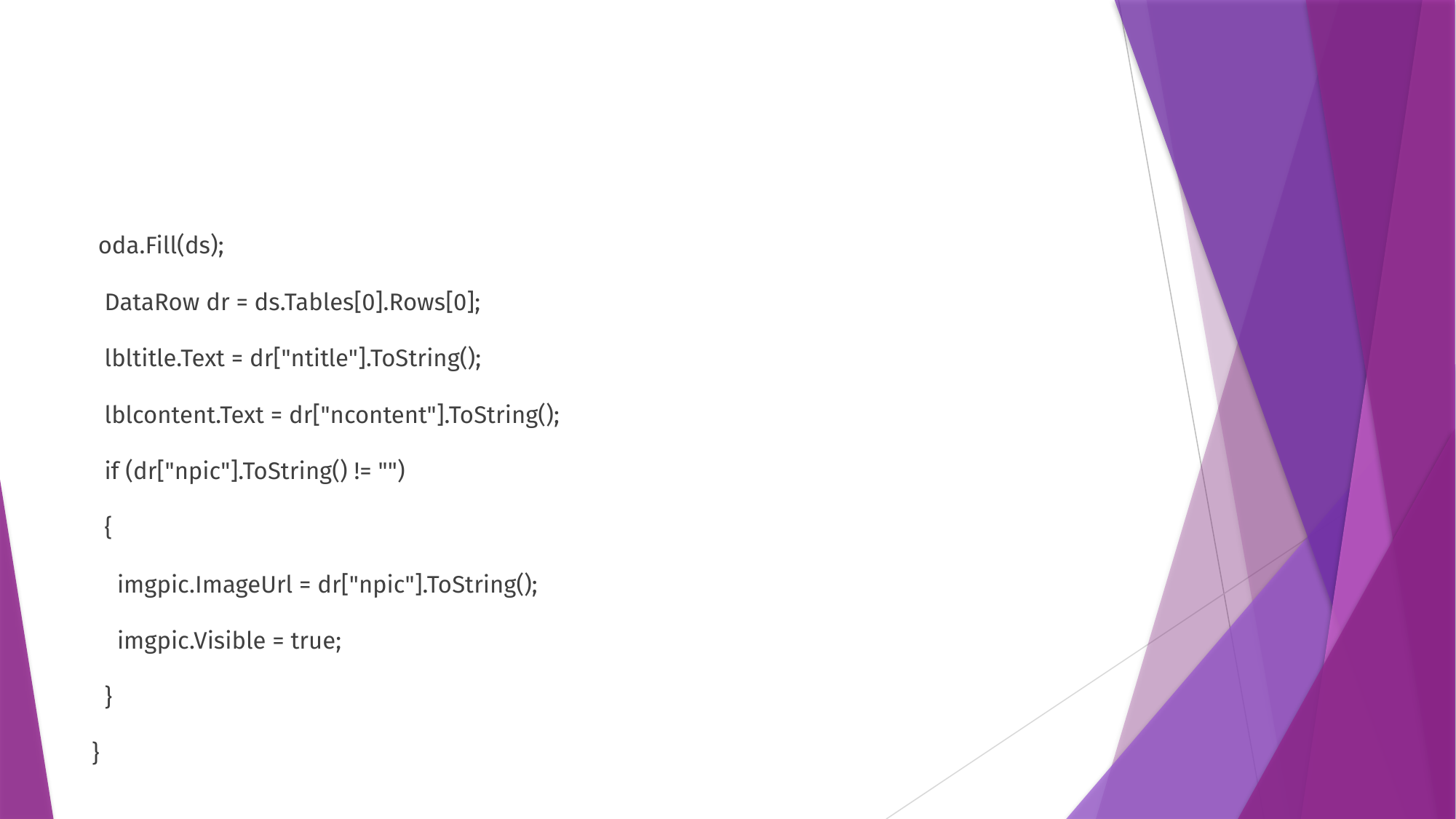

#
 oda.Fill(ds);
  DataRow dr = ds.Tables[0].Rows[0];
  lbltitle.Text = dr["ntitle"].ToString();
  lblcontent.Text = dr["ncontent"].ToString();
  if (dr["npic"].ToString() != "")
  {
    imgpic.ImageUrl = dr["npic"].ToString();
    imgpic.Visible = true;
  }
}